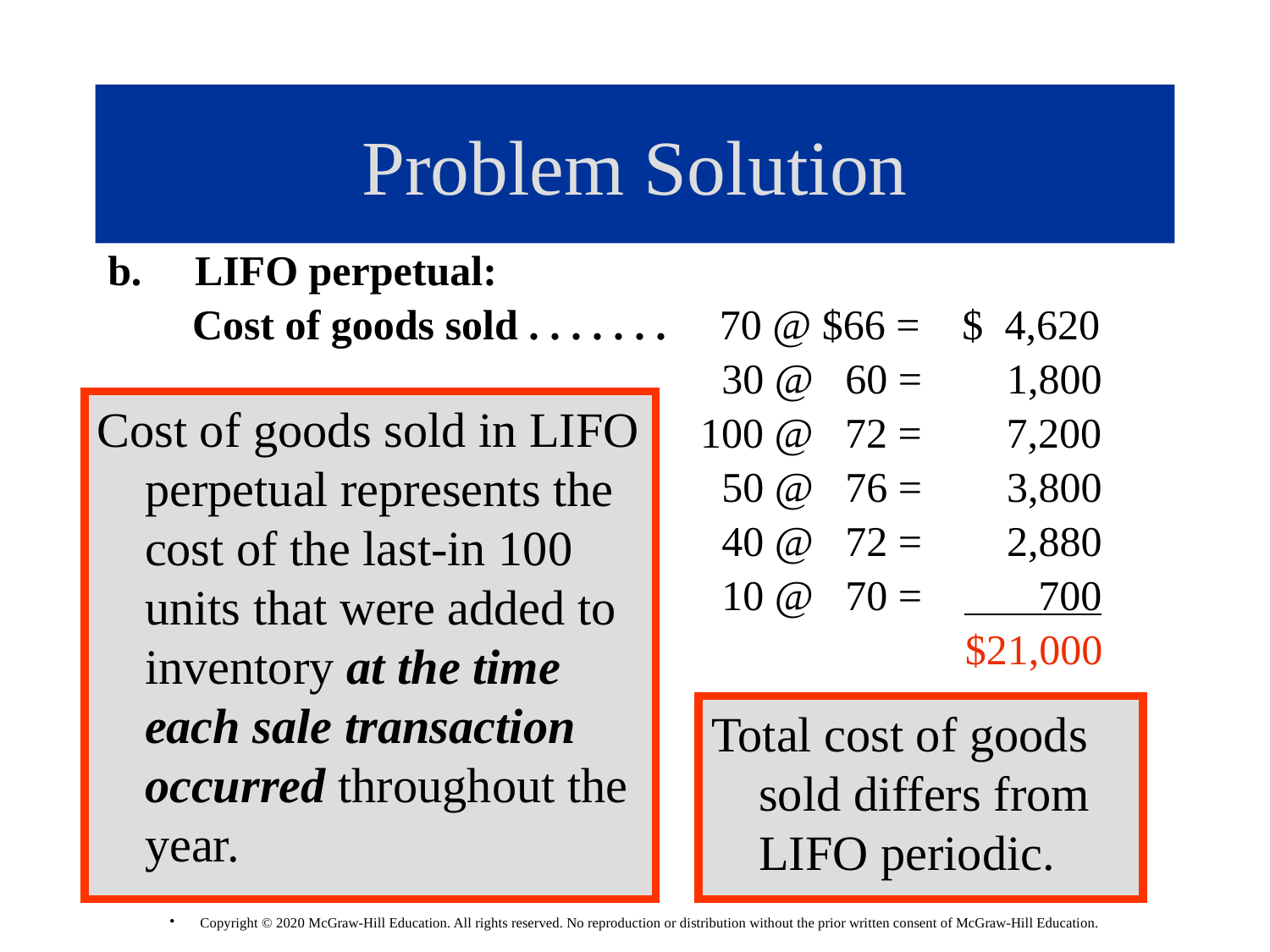

# Problem Solution
b.     LIFO perpetual:
        Cost of goods sold . . . . . . .     70 @ $66 =    $  4,620
                                                          30 @   60 =        1,800
                                                        100 @   72 =        7,200
                                                          50 @   76 =        3,800
                                                          40 @   72 =        2,880
                                                          10 @   70 =           700
                                                                                 $21,000

Cost of goods sold in LIFO perpetual represents the cost of the last-in 100 units that were added to inventory at the time each sale transaction occurred throughout the year.
Total cost of goods sold differs from LIFO periodic.